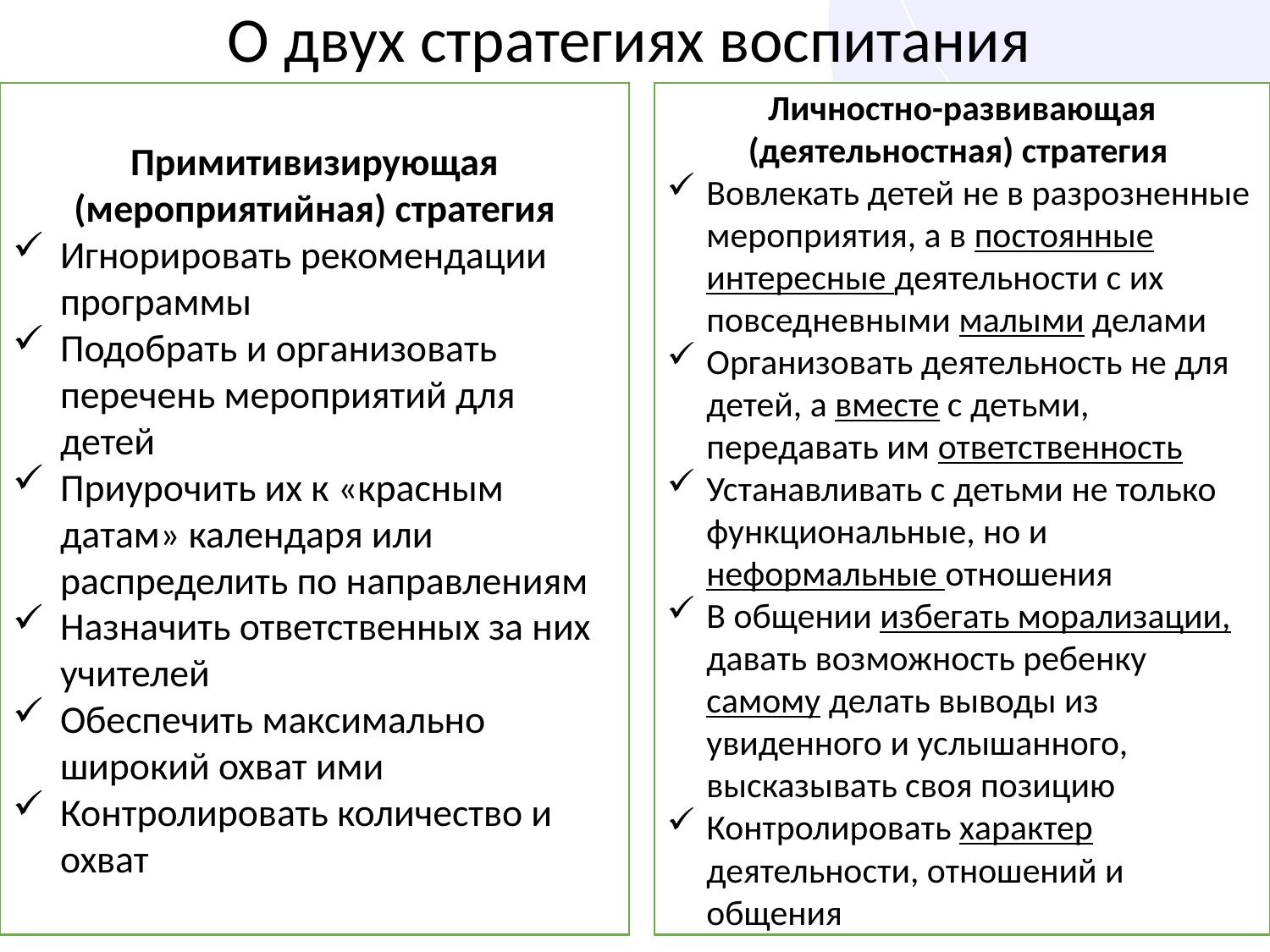

# О двух стратегиях воспитания
Примитивизирующая (мероприятийная) стратегия
Игнорировать рекомендации программы
Подобрать и организовать перечень мероприятий для детей
Приурочить их к «красным датам» календаря или распределить по направлениям
Назначить ответственных за них учителей
Обеспечить максимально широкий охват ими
Контролировать количество и охват
Личностно-развивающая (деятельностная) стратегия
Вовлекать детей не в разрозненные мероприятия, а в постоянные интересные деятельности с их повседневными малыми делами
Организовать деятельность не для детей, а вместе с детьми, передавать им ответственность
Устанавливать с детьми не только функциональные, но и неформальные отношения
В общении избегать морализации, давать возможность ребенку самому делать выводы из увиденного и услышанного, высказывать своя позицию
Контролировать характер деятельности, отношений и общения